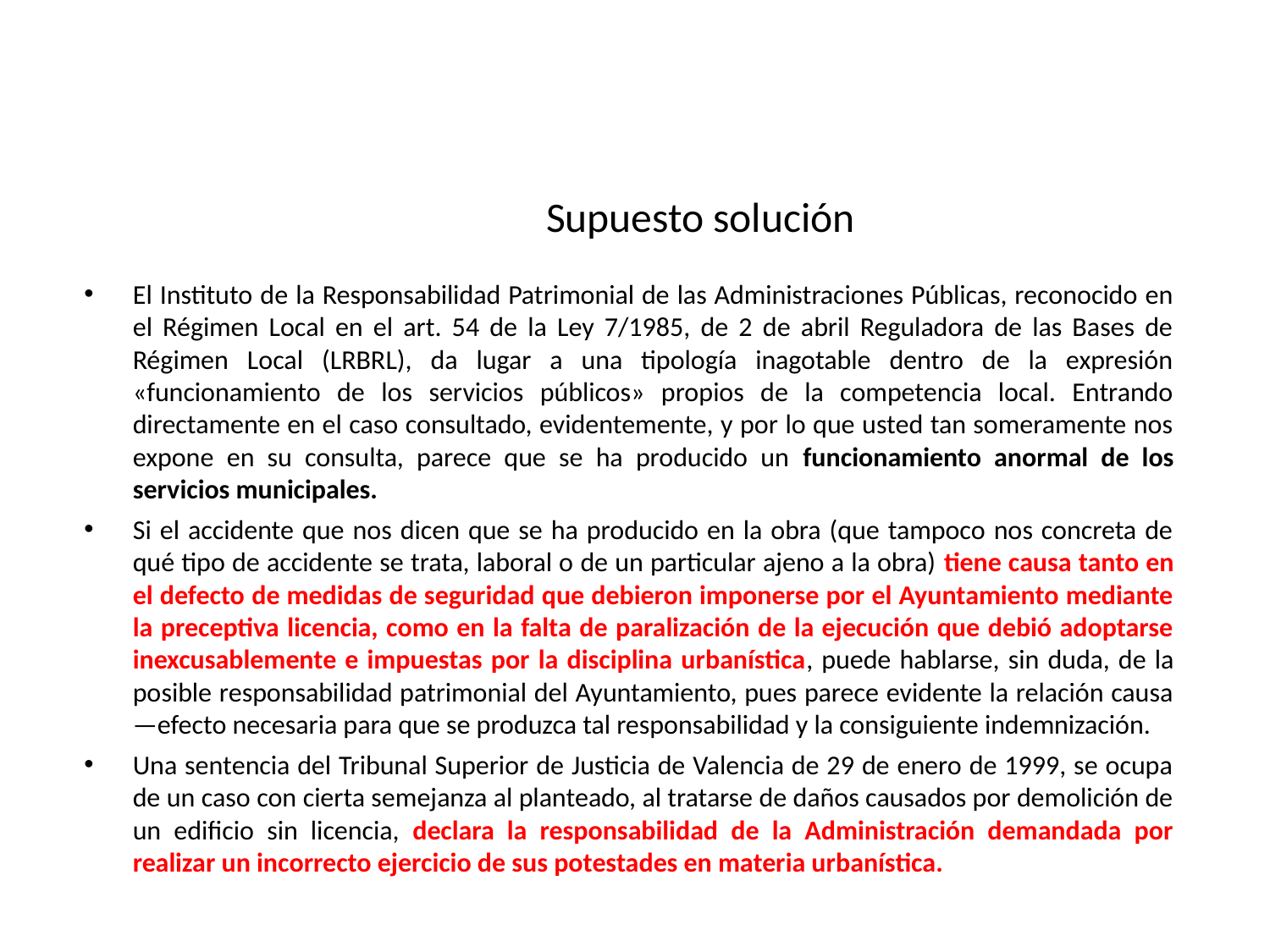

# Supuesto solución
El Instituto de la Responsabilidad Patrimonial de las Administraciones Públicas, reconocido en el Régimen Local en el art. 54 de la Ley 7/1985, de 2 de abril Reguladora de las Bases de Régimen Local (LRBRL), da lugar a una tipología inagotable dentro de la expresión «funcionamiento de los servicios públicos» propios de la competencia local. Entrando directamente en el caso consultado, evidentemente, y por lo que usted tan someramente nos expone en su consulta, parece que se ha producido un funcionamiento anormal de los servicios municipales.
Si el accidente que nos dicen que se ha producido en la obra (que tampoco nos concreta de qué tipo de accidente se trata, laboral o de un particular ajeno a la obra) tiene causa tanto en el defecto de medidas de seguridad que debieron imponerse por el Ayuntamiento mediante la preceptiva licencia, como en la falta de paralización de la ejecución que debió adoptarse inexcusablemente e impuestas por la disciplina urbanística, puede hablarse, sin duda, de la posible responsabilidad patrimonial del Ayuntamiento, pues parece evidente la relación causa—efecto necesaria para que se produzca tal responsabilidad y la consiguiente indemnización.
Una sentencia del Tribunal Superior de Justicia de Valencia de 29 de enero de 1999, se ocupa de un caso con cierta semejanza al planteado, al tratarse de daños causados por demolición de un edificio sin licencia, declara la responsabilidad de la Administración demandada por realizar un incorrecto ejercicio de sus potestades en materia urbanística.